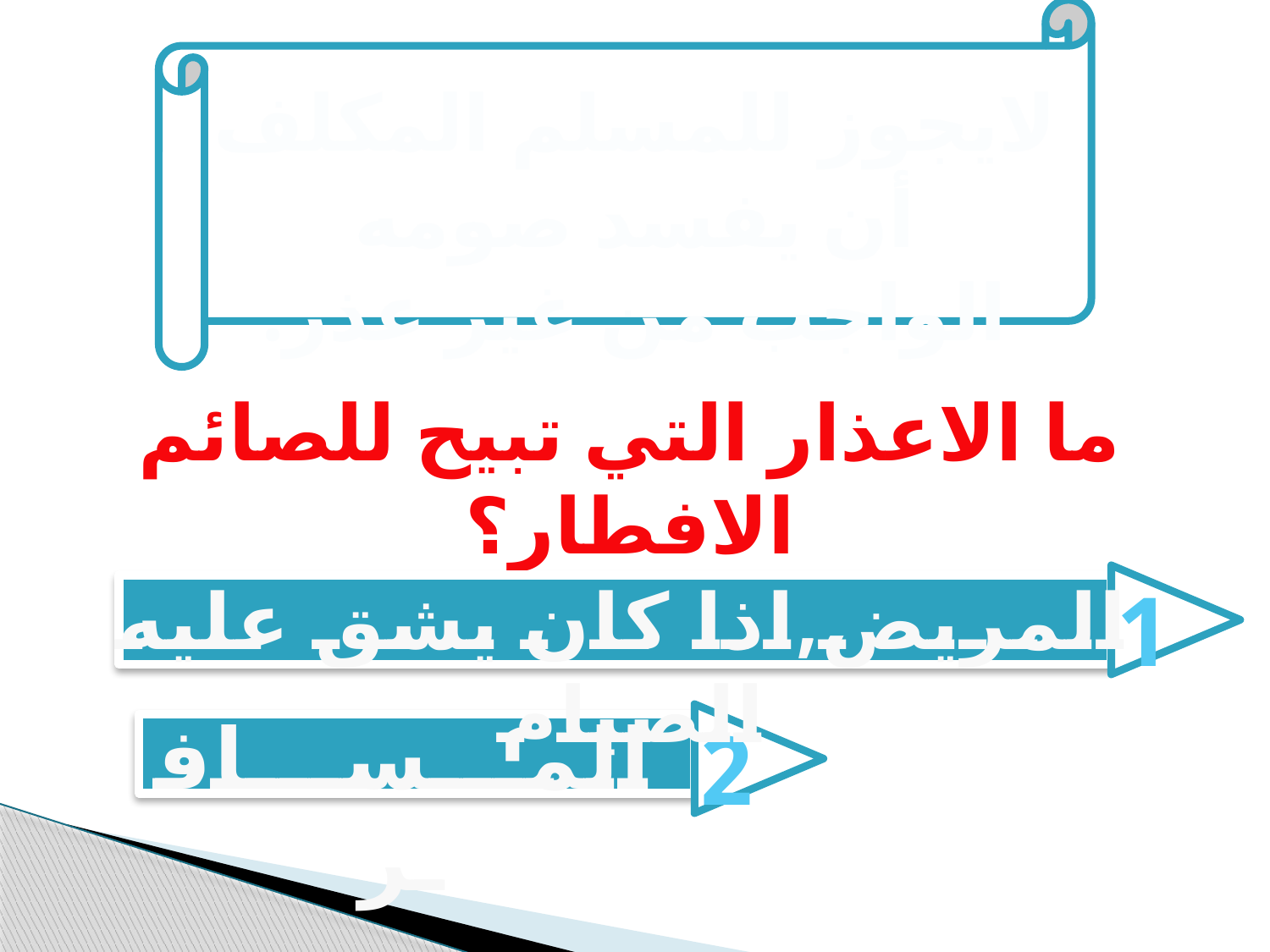

لايجوز للمسلم المكلف أن يفسد صومه الواجب من غير عذر.

ما الاعذار التي تبيح للصائم الافطار؟

المريض,اذا كان يشق عليه الصيام
1

المـــســـافـر
2